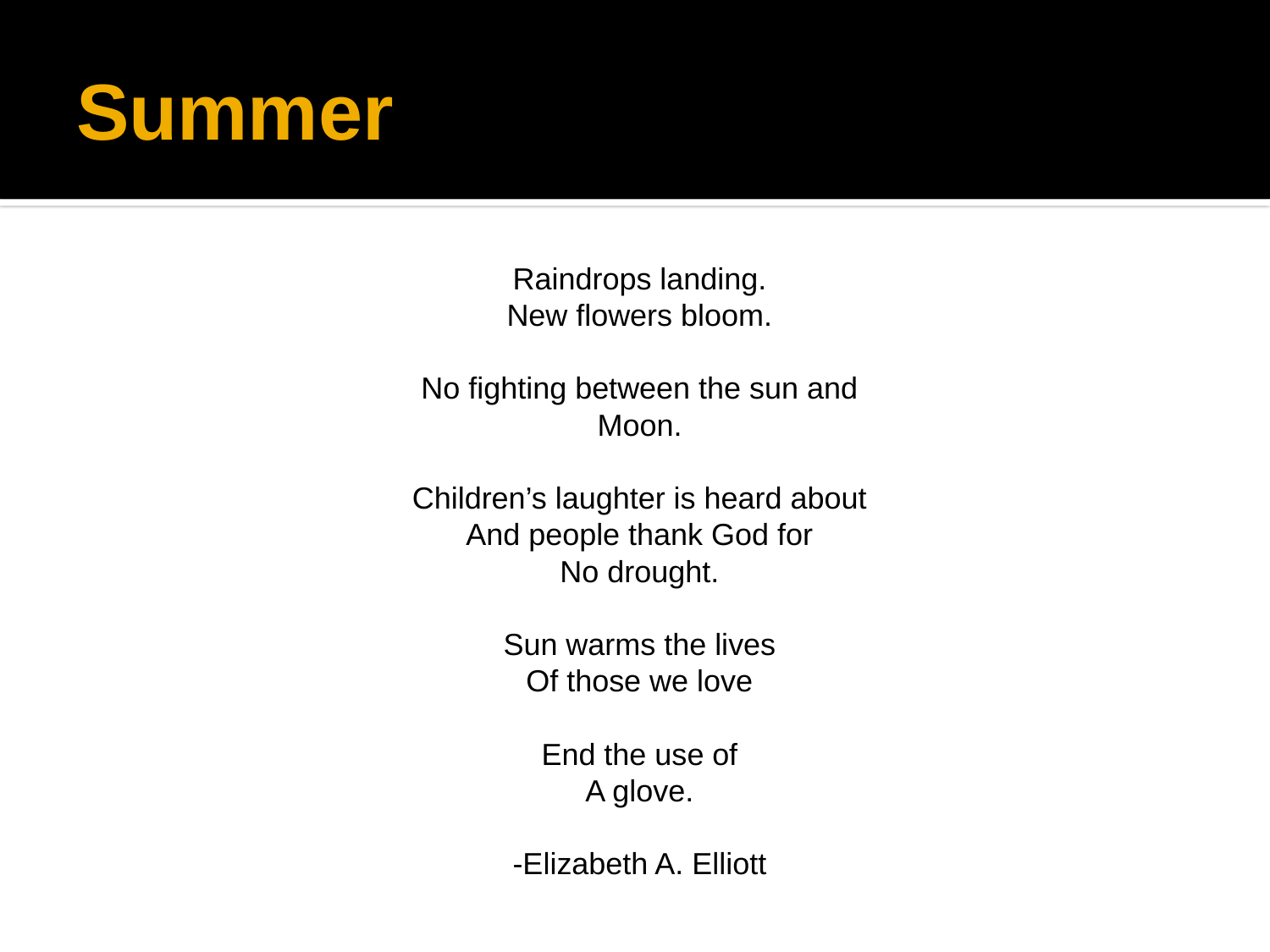

# Summer
Raindrops landing.
New flowers bloom.

No fighting between the sun and
Moon.

Children’s laughter is heard about
And people thank God for
No drought.

Sun warms the lives
Of those we love

End the use of
A glove.

-Elizabeth A. Elliott